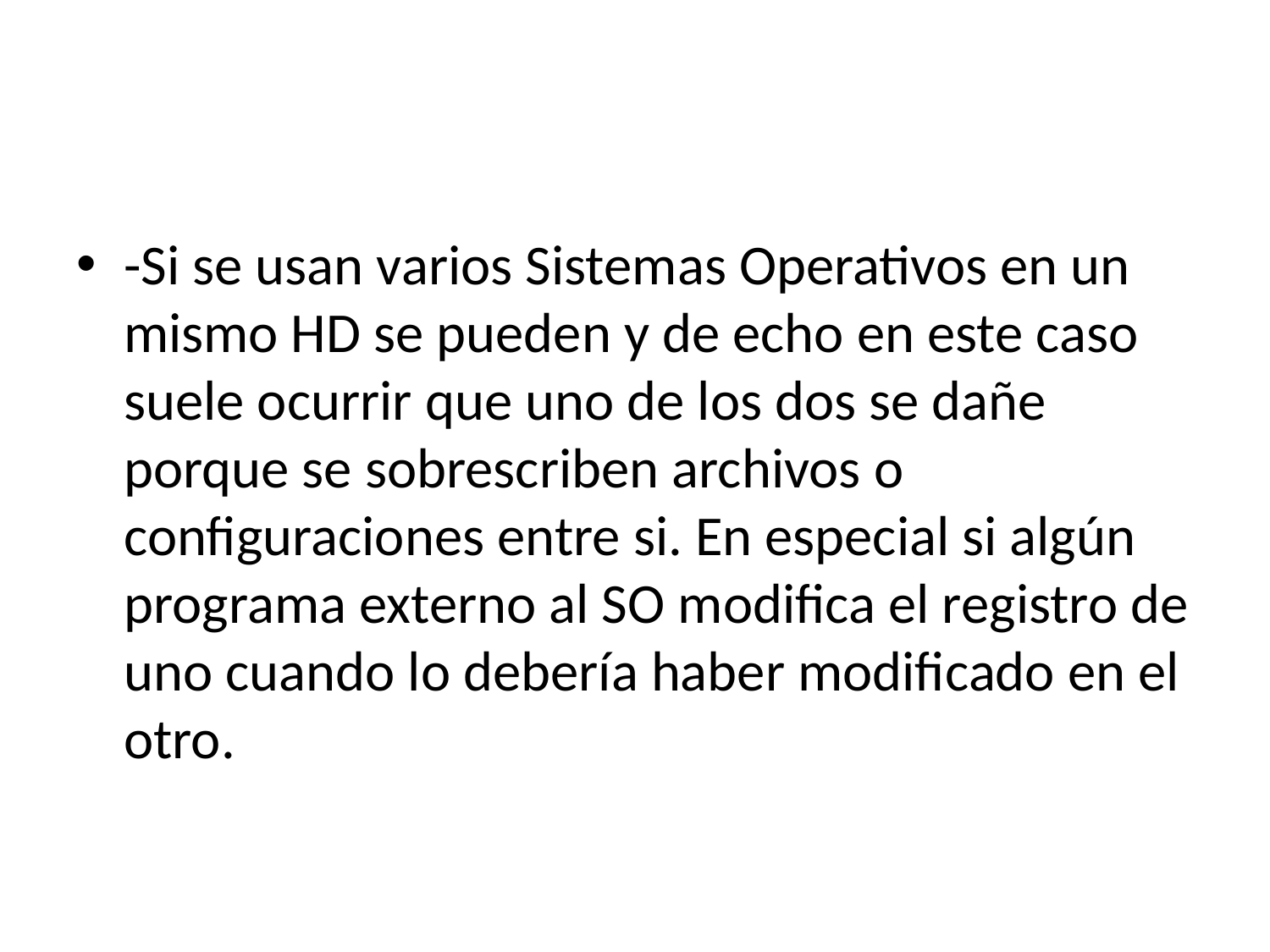

#
-Si se usan varios Sistemas Operativos en un mismo HD se pueden y de echo en este caso suele ocurrir que uno de los dos se dañe porque se sobrescriben archivos o configuraciones entre si. En especial si algún programa externo al SO modifica el registro de uno cuando lo debería haber modificado en el otro.